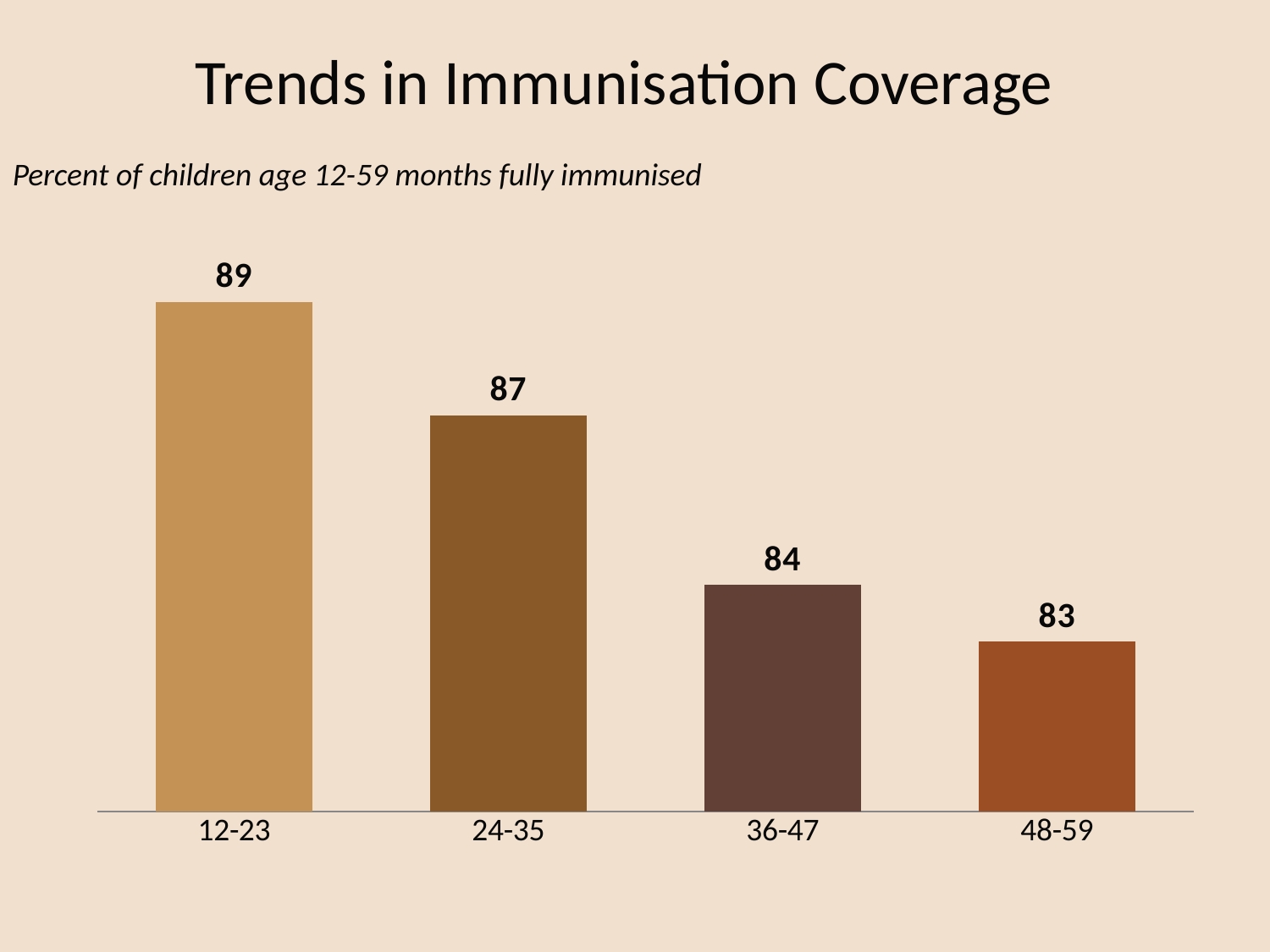

# Trends in Immunisation Coverage
Percent of children age 12-59 months fully immunised

### Chart

| Category | Column1 |
|---|---|
| 12-23 | 89.0 |
| 24-35 | 87.0 |
| 36-47 | 84.0 |
| 48-59 | 83.0 |